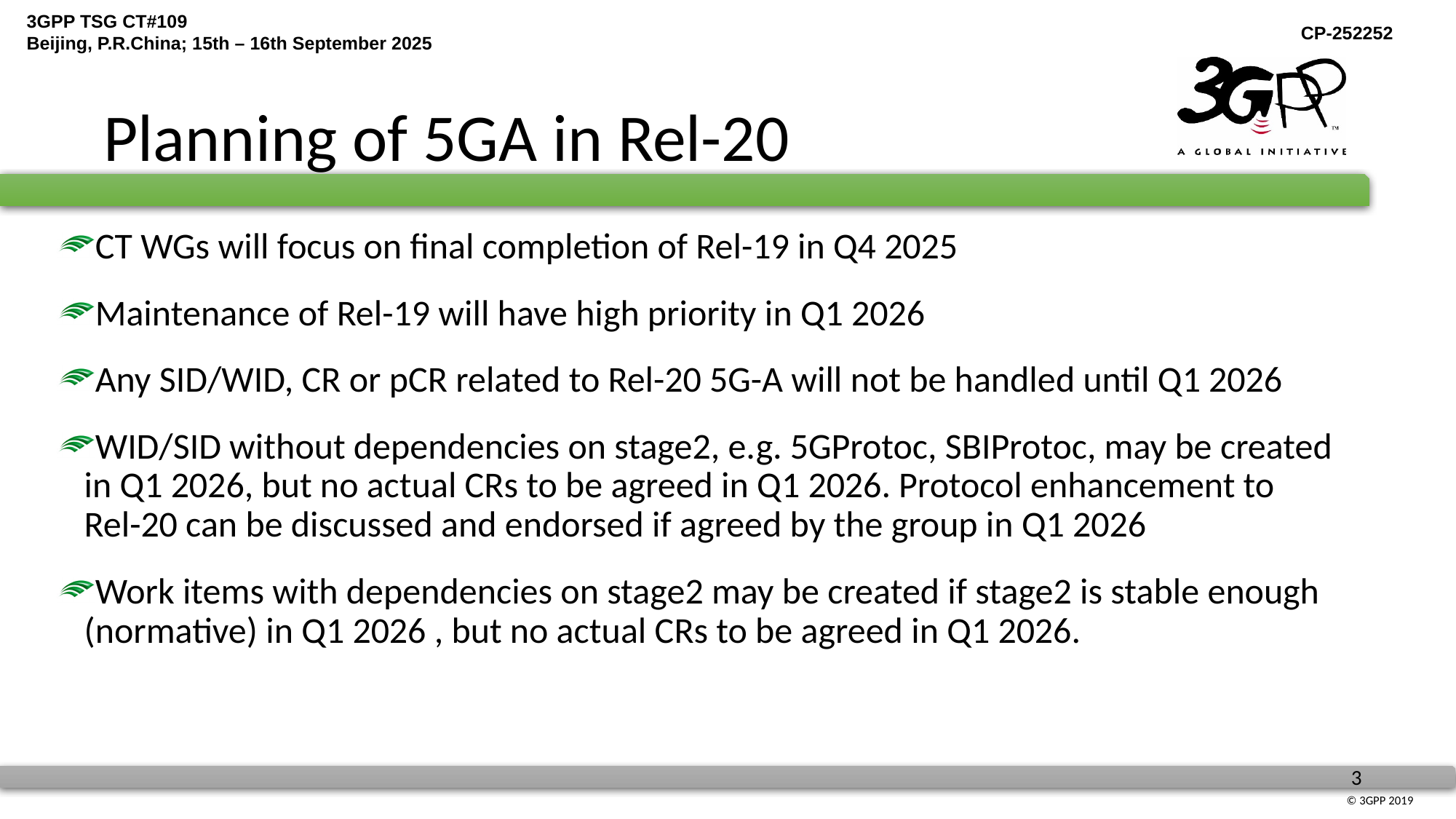

# Planning of 5GA in Rel-20
CT WGs will focus on final completion of Rel-19 in Q4 2025
Maintenance of Rel-19 will have high priority in Q1 2026
Any SID/WID, CR or pCR related to Rel-20 5G-A will not be handled until Q1 2026
WID/SID without dependencies on stage2, e.g. 5GProtoc, SBIProtoc, may be created in Q1 2026, but no actual CRs to be agreed in Q1 2026. Protocol enhancement to Rel-20 can be discussed and endorsed if agreed by the group in Q1 2026
Work items with dependencies on stage2 may be created if stage2 is stable enough (normative) in Q1 2026 , but no actual CRs to be agreed in Q1 2026.